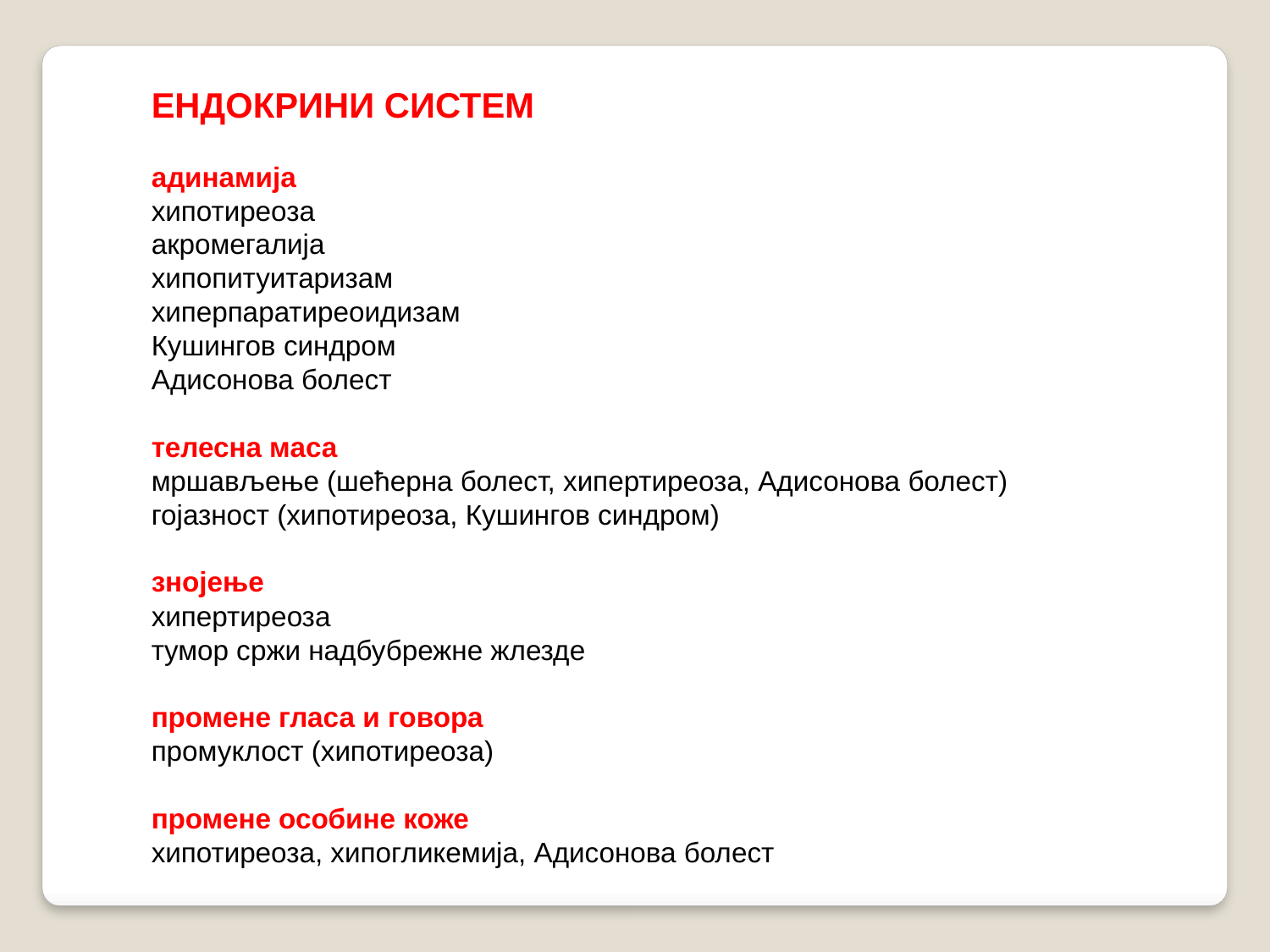

ЕНДОКРИНИ СИСТЕМ

адинамија
хипотиреоза
акромегалија
хипопитуитаризам
хиперпаратиреоидизам
Кушингов синдром
Адисонова болест

телесна маса
мршављење (шећерна болест, хипертиреоза, Адисонова болест)
гојазност (хипотиреоза, Кушингов синдром)

знојење
хипертиреоза
тумор сржи надбубрежне жлезде

промене гласа и говора
промуклост (хипотиреоза)

промене особине коже
хипотиреоза, хипогликемија, Адисонова болест